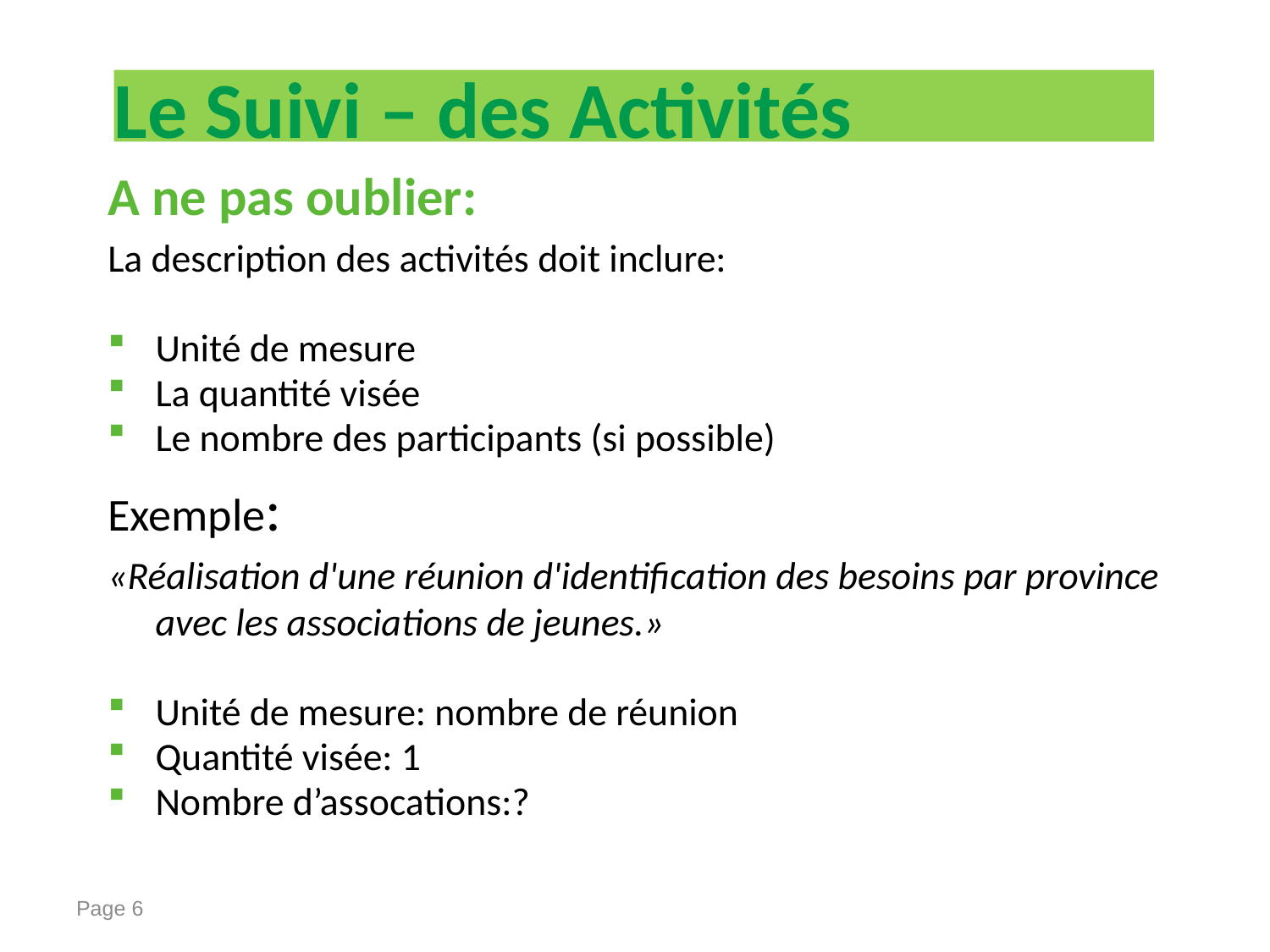

Le Suivi – des Activités
# A ne pas oublier:
La description des activités doit inclure:

Unité de mesure
La quantité visée
Le nombre des participants (si possible)
Exemple:
«Réalisation d'une réunion d'identification des besoins par province avec les associations de jeunes.»

Unité de mesure: nombre de réunion
Quantité visée: 1
Nombre d’assocations:?

Page 6